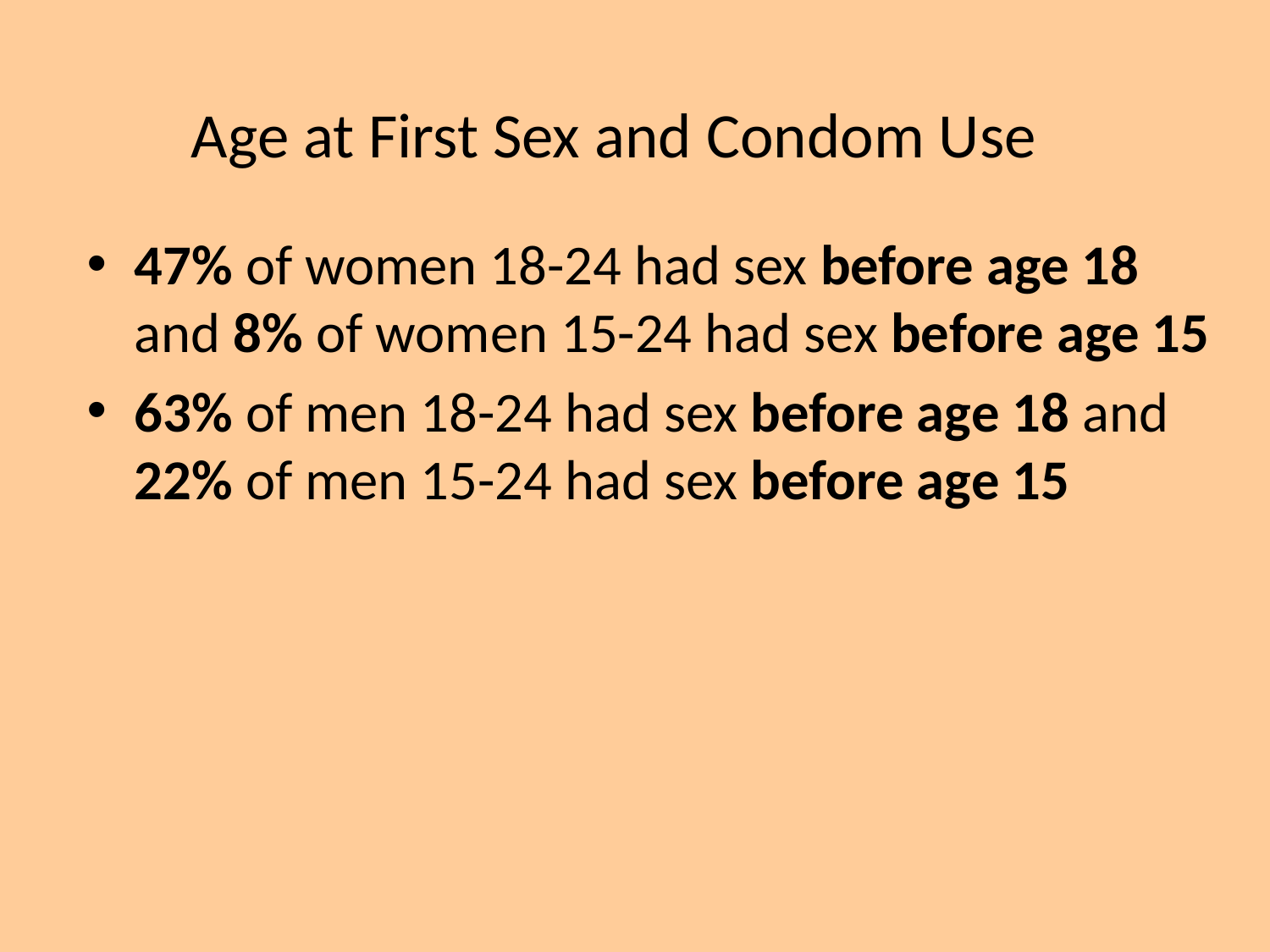

# Age at First Sex and Condom Use
47% of women 18-24 had sex before age 18 and 8% of women 15-24 had sex before age 15
63% of men 18-24 had sex before age 18 and 22% of men 15-24 had sex before age 15